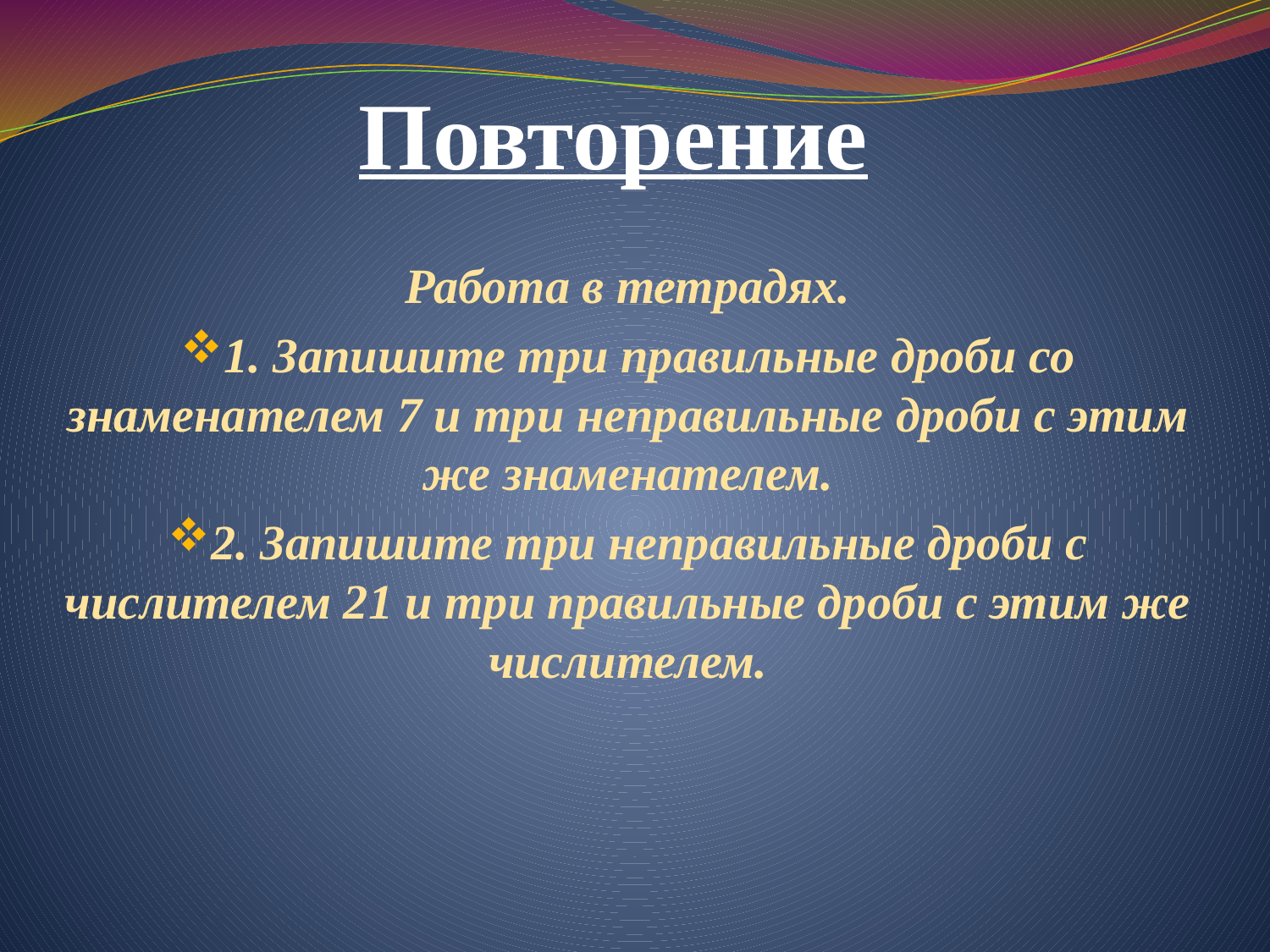

# Повторение
Работа в тетрадях.
1. Запишите три правильные дроби со знаменателем 7 и три неправильные дроби с этим же знаменателем.
2. Запишите три неправильные дроби с числителем 21 и три правильные дроби с этим же числителем.